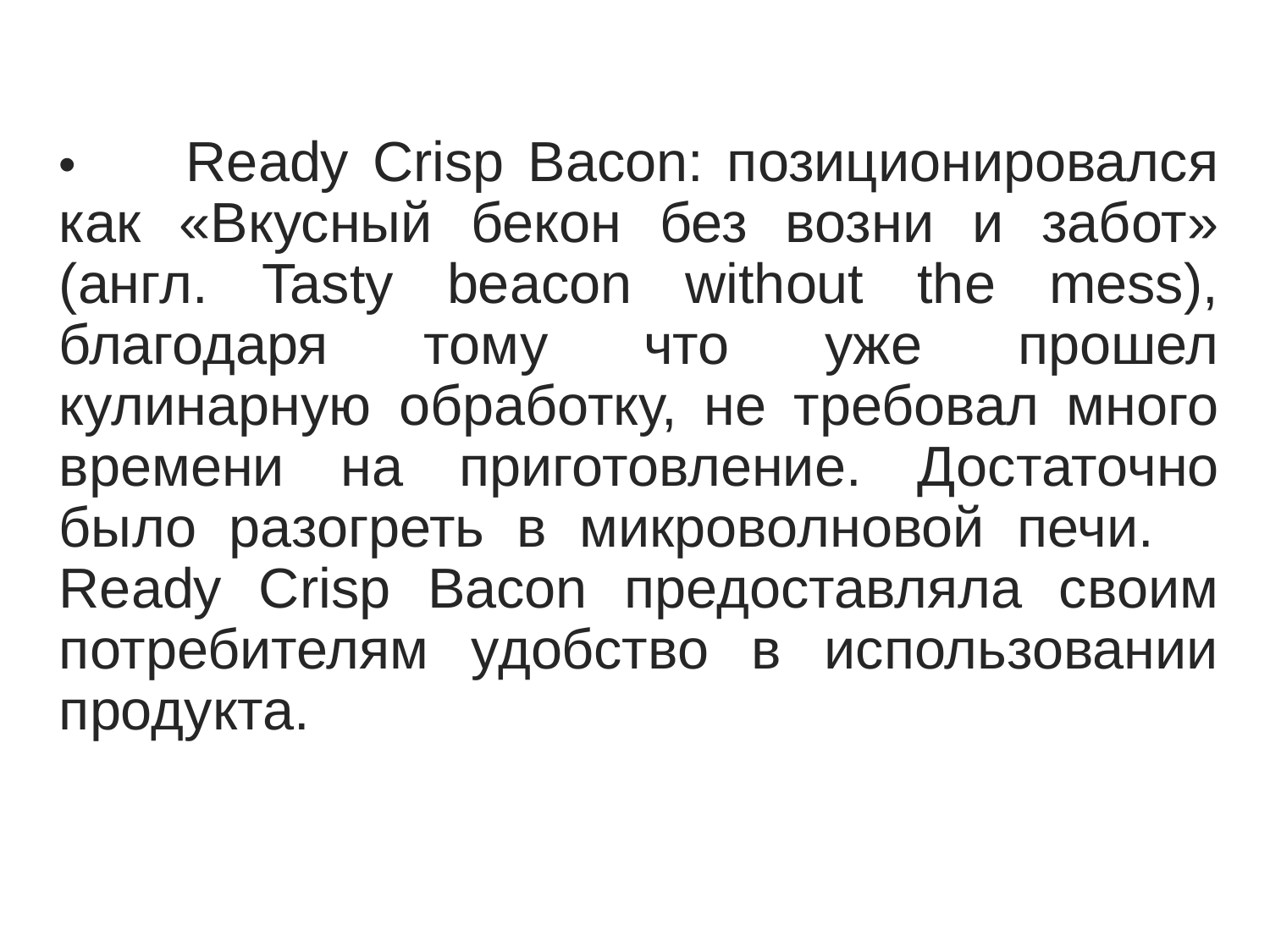

•	Ready Crisp Bacon: позиционировался как «Вкусный бекон без возни и забот» (англ. Tasty beacon without the mess), благодаря тому что уже прошел кулинарную обработку, не требовал много времени на приготовление. Достаточно было разогреть в микроволновой печи.   Ready Crisp Bacon предоставляла своим потребителям удобство в использовании продукта.